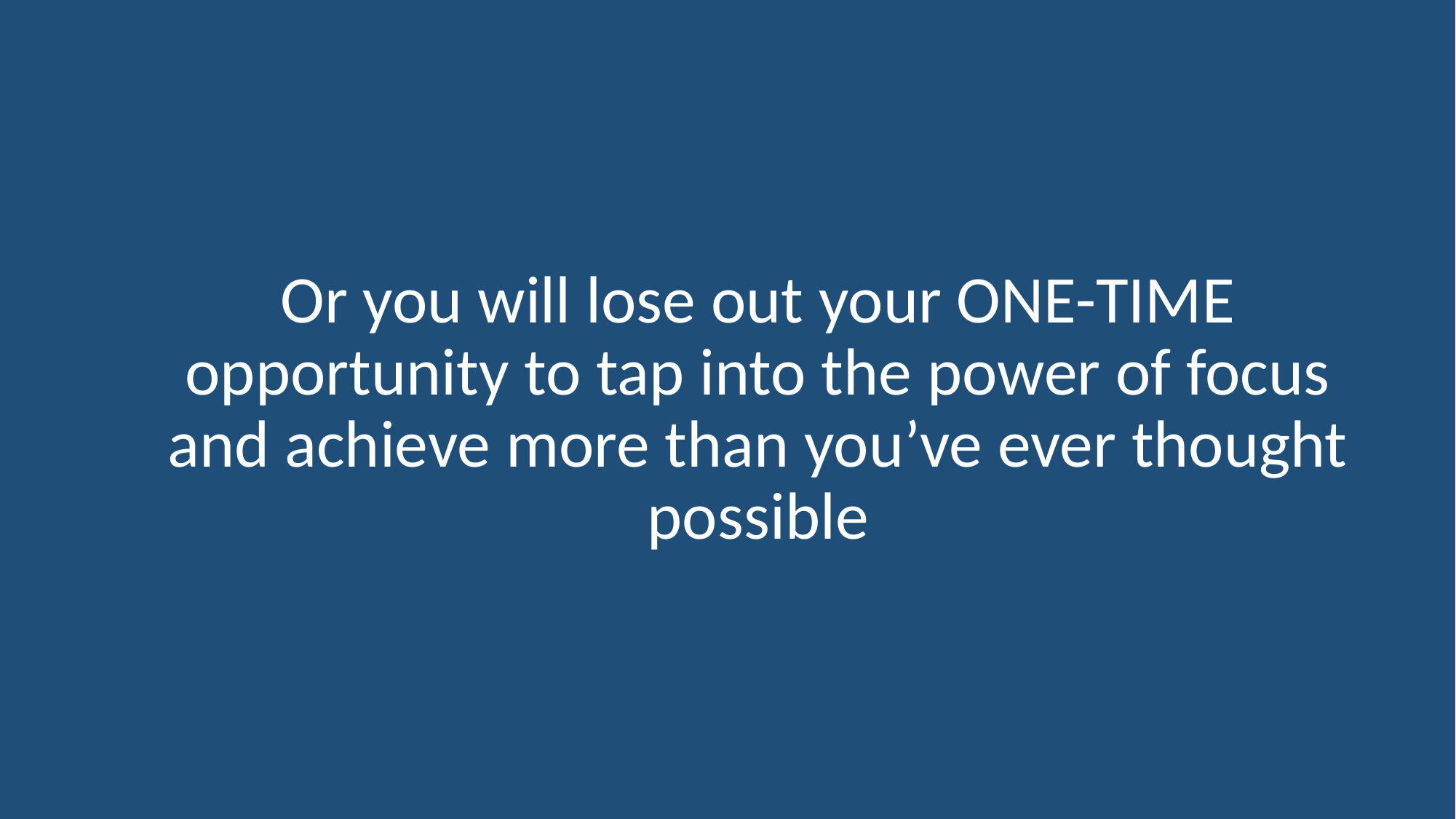

# Or you will lose out your ONE-TIME opportunity to tap into the power of focus and achieve more than you’ve ever thought possible